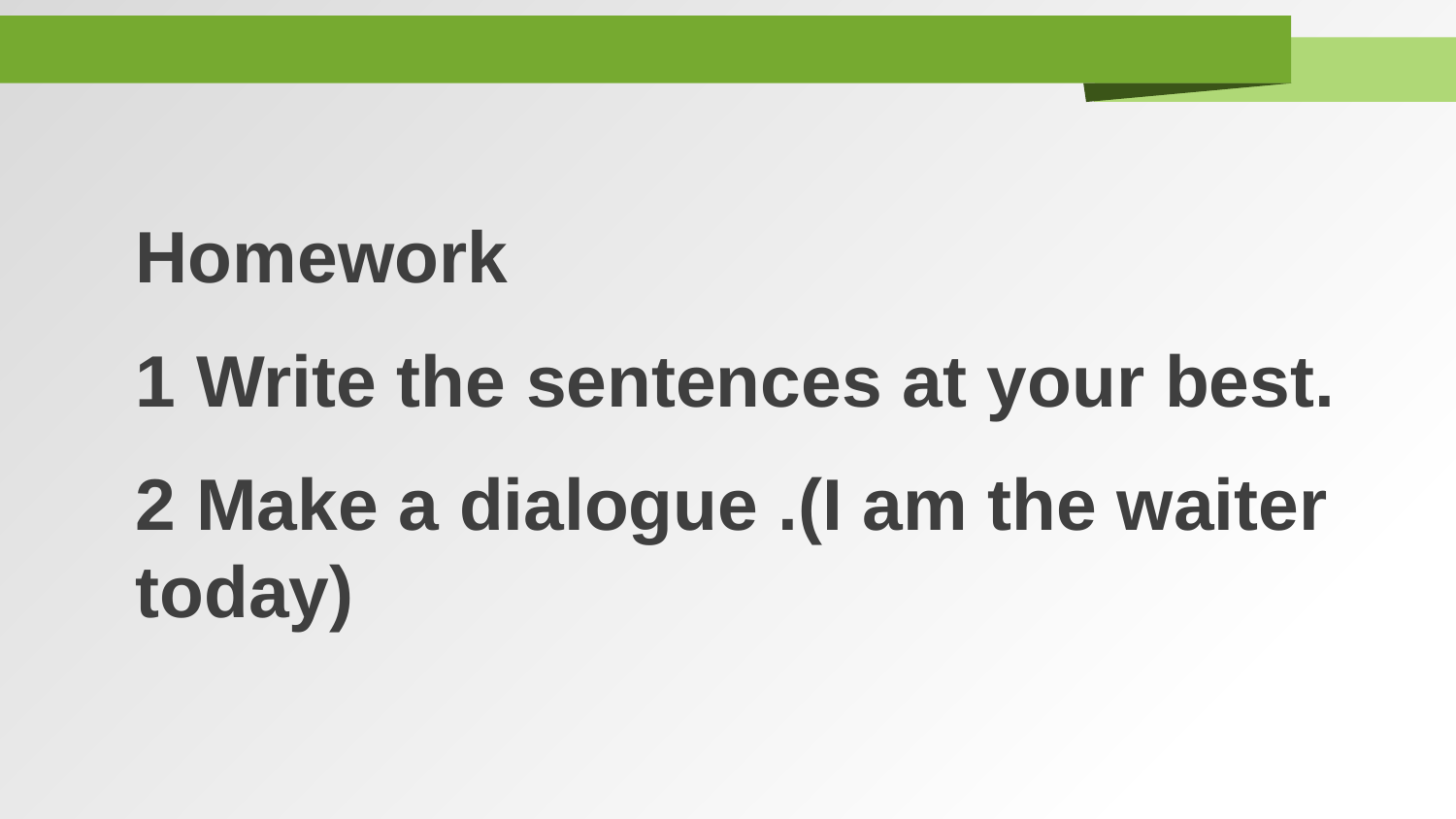

Homework
1 Write the sentences at your best.
2 Make a dialogue .(I am the waiter today)